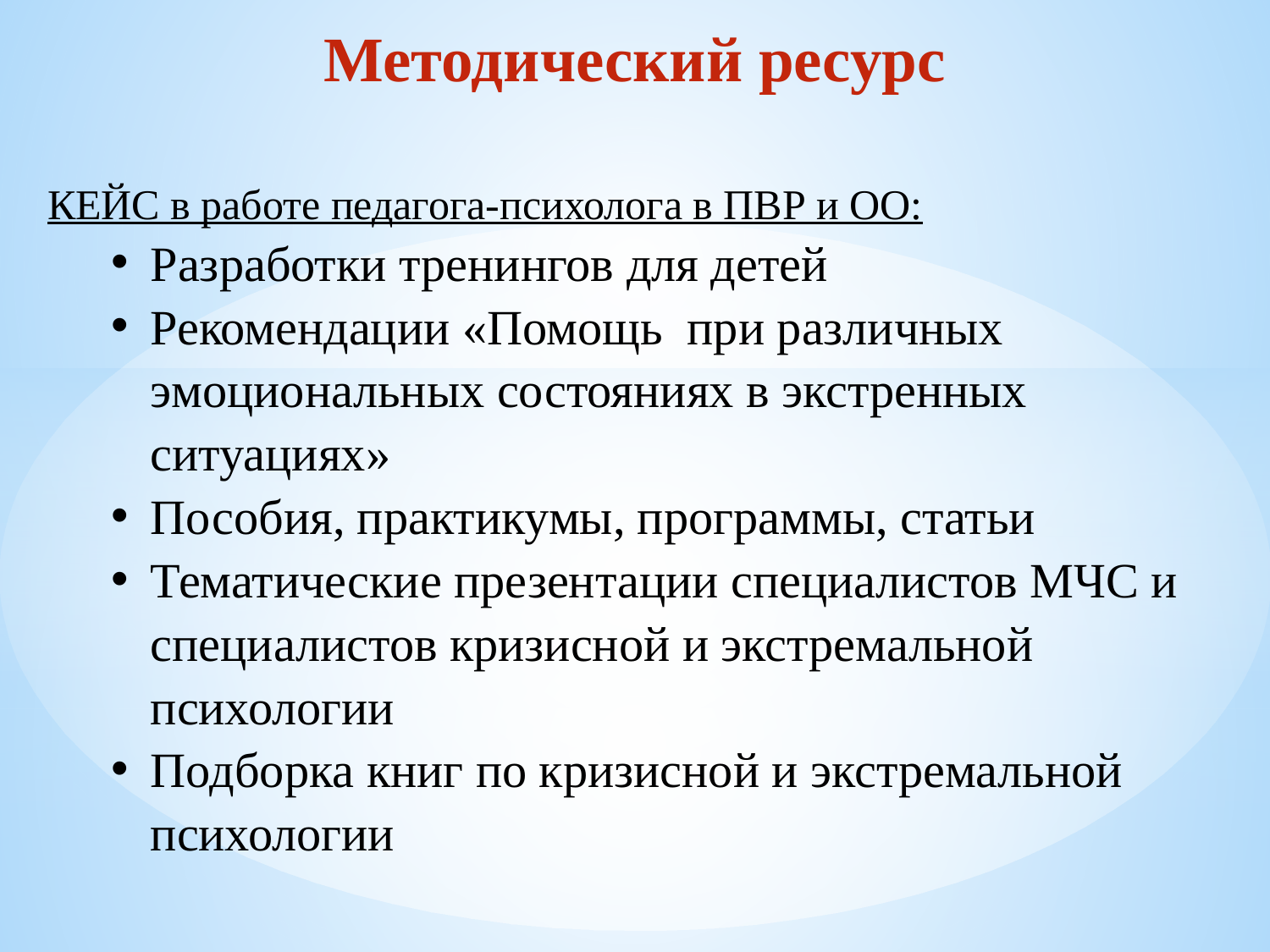

Методический ресурс
КЕЙС в работе педагога-психолога в ПВР и ОО:
Разработки тренингов для детей
Рекомендации «Помощь  при различных эмоциональных состояниях в экстренных ситуациях»
Пособия, практикумы, программы, статьи
Тематические презентации специалистов МЧС и специалистов кризисной и экстремальной психологии
Подборка книг по кризисной и экстремальной психологии